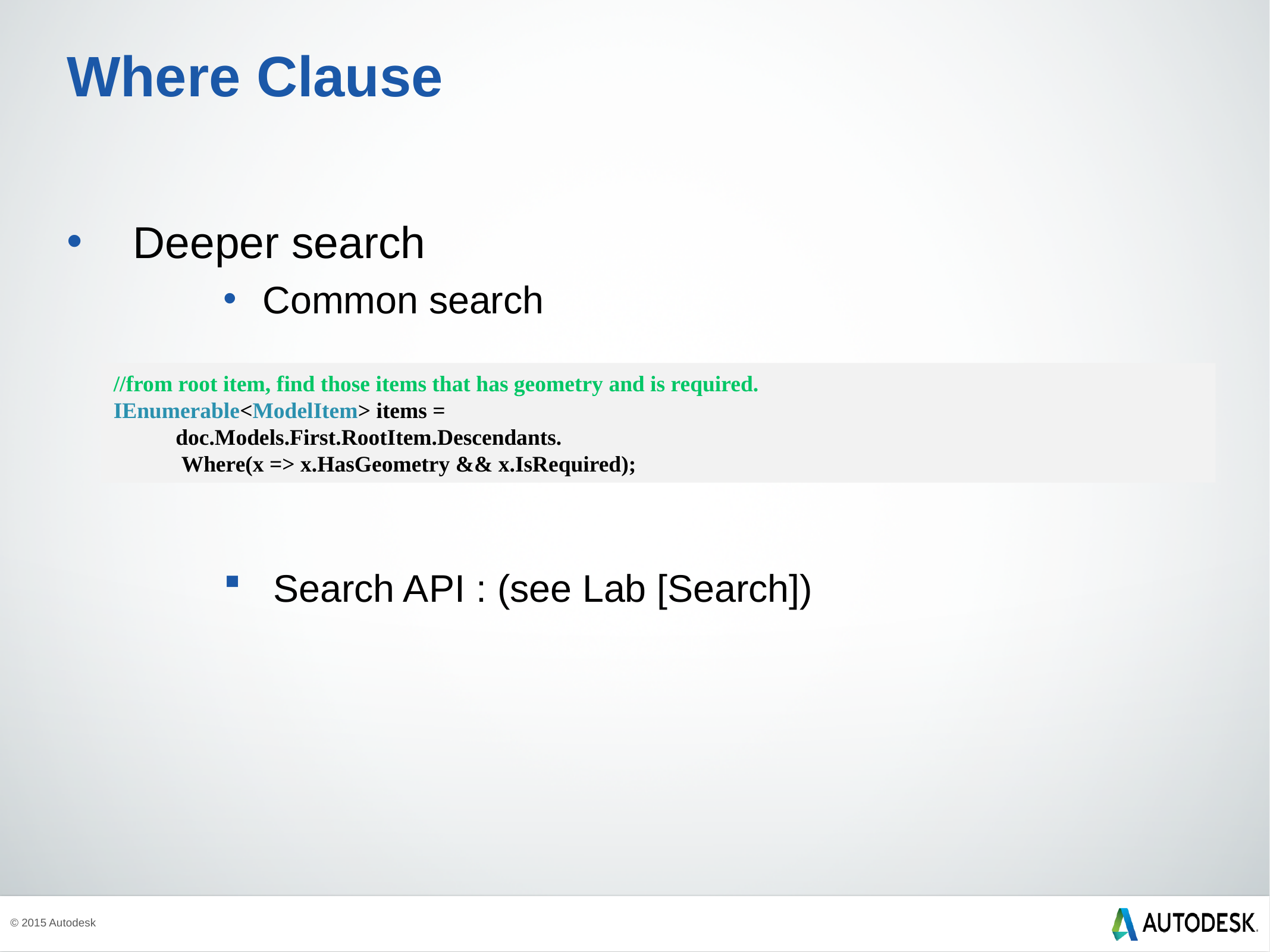

# Where Clause
Deeper search
Common search

 Search API : (see Lab [Search])

//from root item, find those items that has geometry and is required.
IEnumerable<ModelItem> items =
           doc.Models.First.RootItem.Descendants.
            Where(x => x.HasGeometry && x.IsRequired);